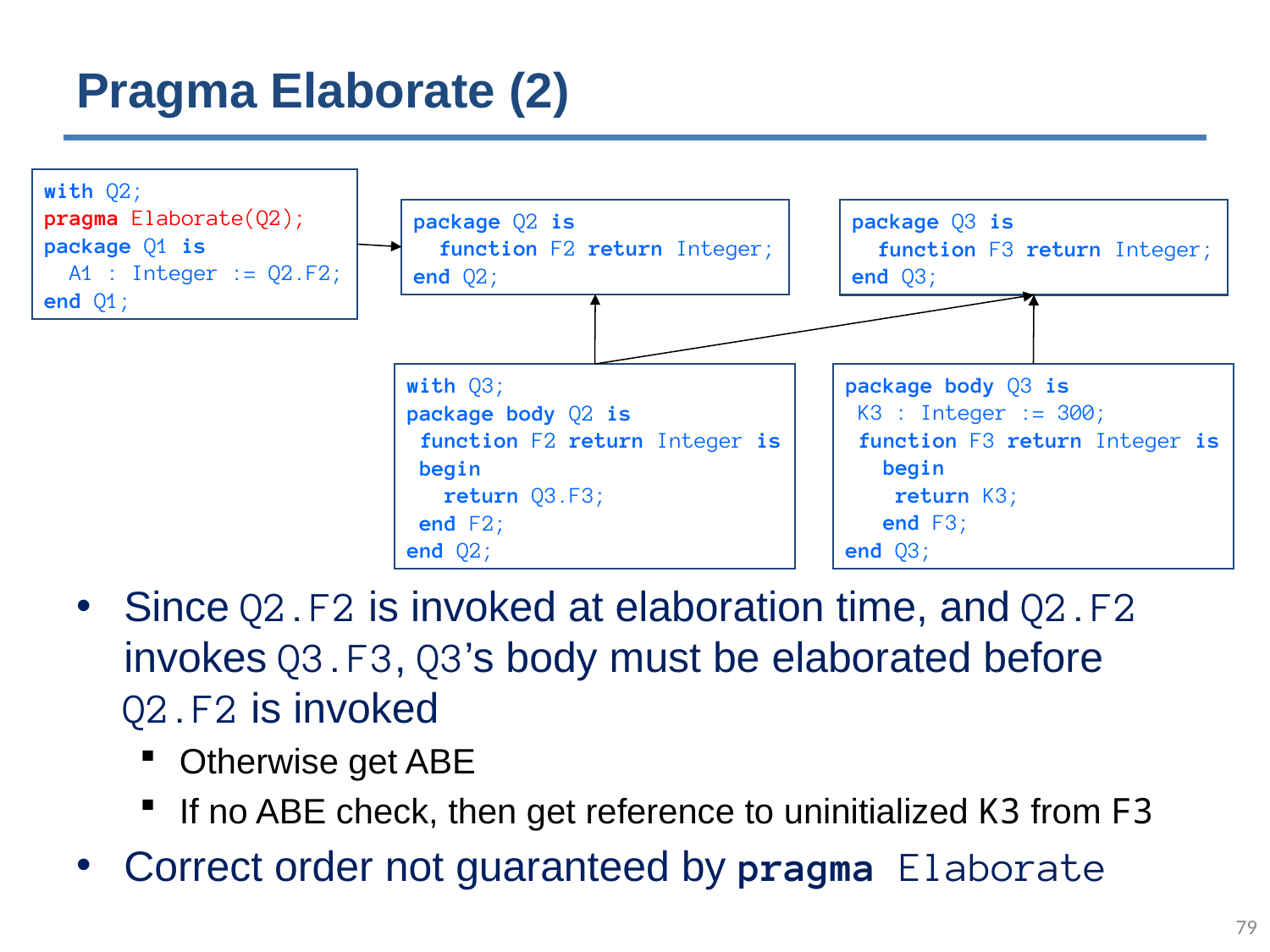

# Pragma Elaborate (2)

Since Q2.F2 is invoked at elaboration time, and Q2.F2 invokes Q3.F3, Q3’s body must be elaborated before Q2.F2 is invoked
Otherwise get ABE
If no ABE check, then get reference to uninitialized K3 from F3
Correct order not guaranteed by pragma Elaborate
with Q2;
pragma Elaborate(Q2);
package Q1 is
  A1 : Integer := Q2.F2;
end Q1;
package Q2 is
  function F2 return Integer;
end Q2;
package Q3 is
  function F3 return Integer;
end Q3;
package body Q3 is
 K3 : Integer := 300;
 function F3 return Integer is
   begin
    return K3;
   end F3;
end Q3;
with Q3;
package body Q2 is
 function F2 return Integer is
 begin
   return Q3.F3;
 end F2;
end Q2;
79